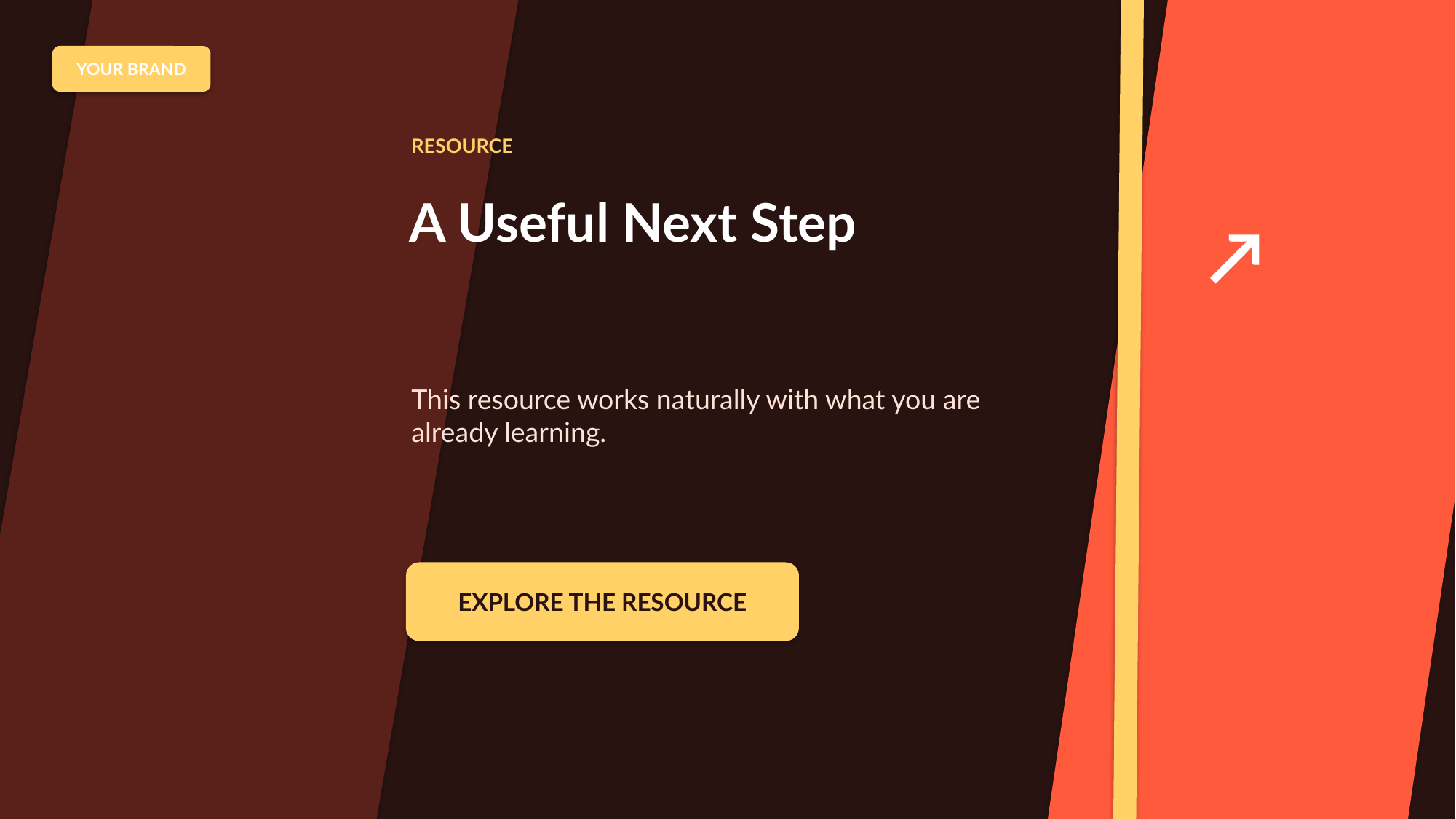

YOUR BRAND
RESOURCE
↗
A Useful Next Step
This resource works naturally with what you are already learning.

EXPLORE THE RESOURCE
PAUSE • NOTICE • CLICK